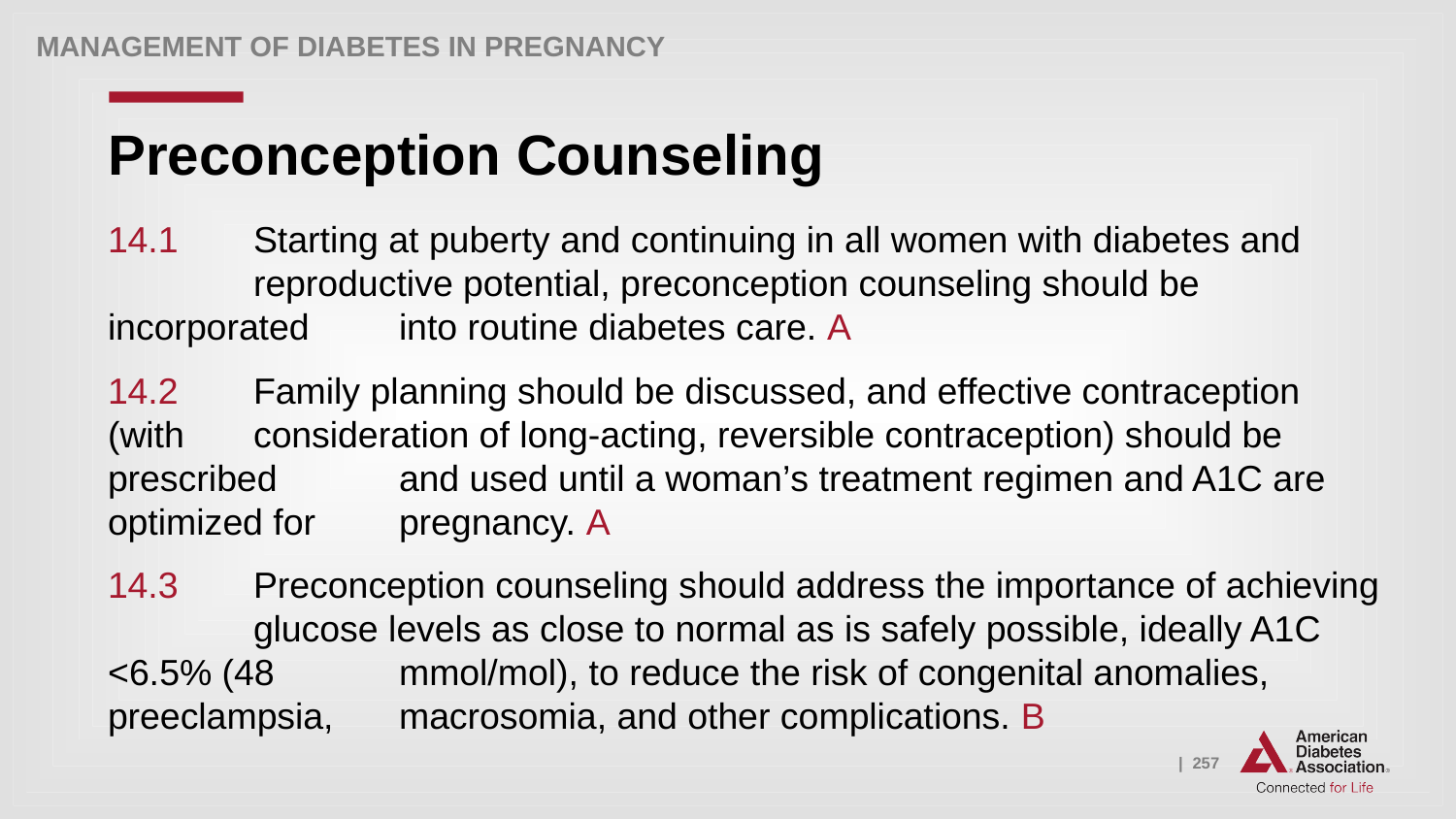

Management of Diabetes in Pregnancy
# Preconception Counseling
14.1 	Starting at puberty and continuing in all women with diabetes and 	reproductive potential, preconception counseling should be incorporated 	into routine diabetes care. A
14.2 	Family planning should be discussed, and effective contraception (with 	consideration of long-acting, reversible contraception) should be prescribed 	and used until a woman’s treatment regimen and A1C are optimized for 	pregnancy. A
14.3 	Preconception counseling should address the importance of achieving 	glucose levels as close to normal as is safely possible, ideally A1C <6.5% (48 	mmol/mol), to reduce the risk of congenital anomalies, preeclampsia, 	macrosomia, and other complications. B